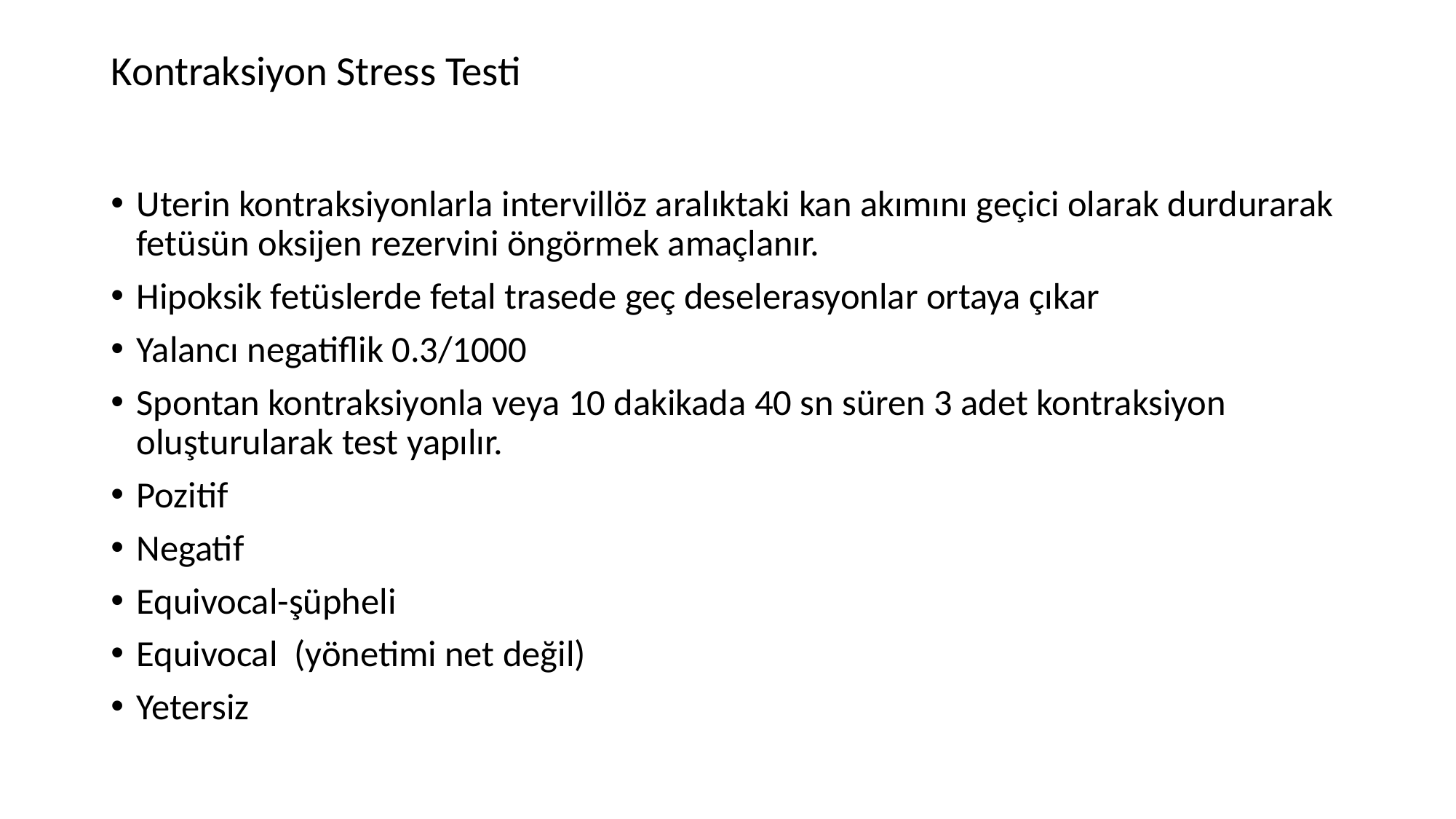

# Kontraksiyon Stress Testi
Uterin kontraksiyonlarla intervillöz aralıktaki kan akımını geçici olarak durdurarak fetüsün oksijen rezervini öngörmek amaçlanır.
Hipoksik fetüslerde fetal trasede geç deselerasyonlar ortaya çıkar
Yalancı negatiflik 0.3/1000
Spontan kontraksiyonla veya 10 dakikada 40 sn süren 3 adet kontraksiyon oluşturularak test yapılır.
Pozitif
Negatif
Equivocal-şüpheli
Equivocal  (yönetimi net değil)
Yetersiz